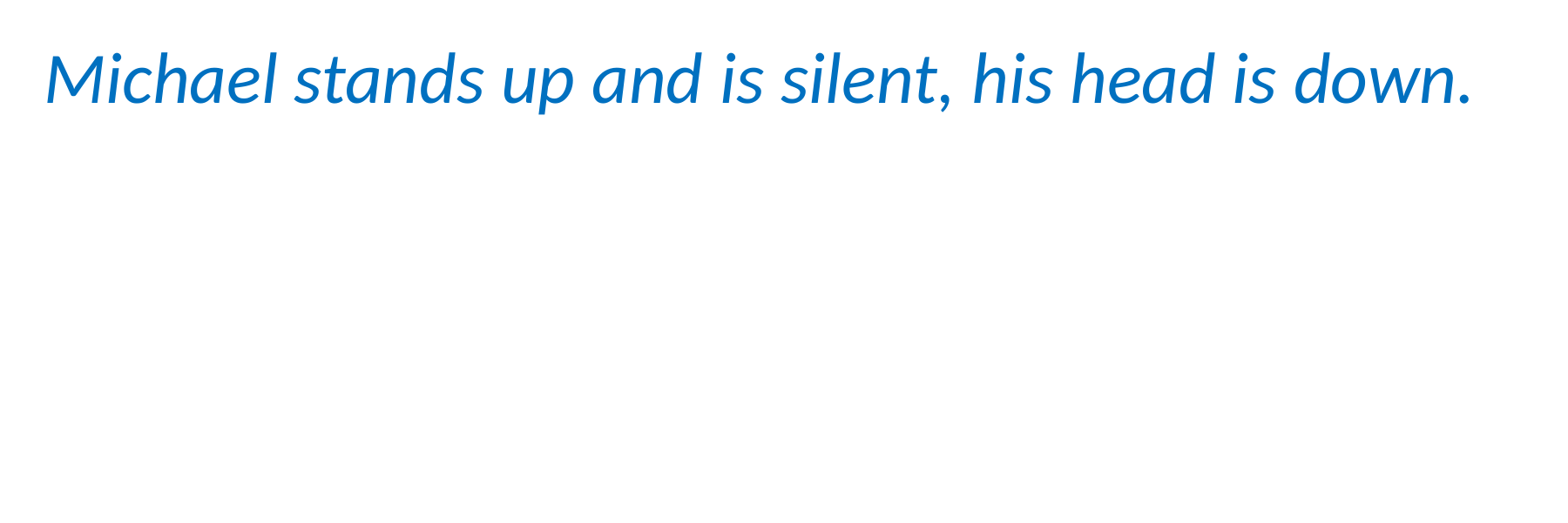

Michael stands up and is silent, his head is down.